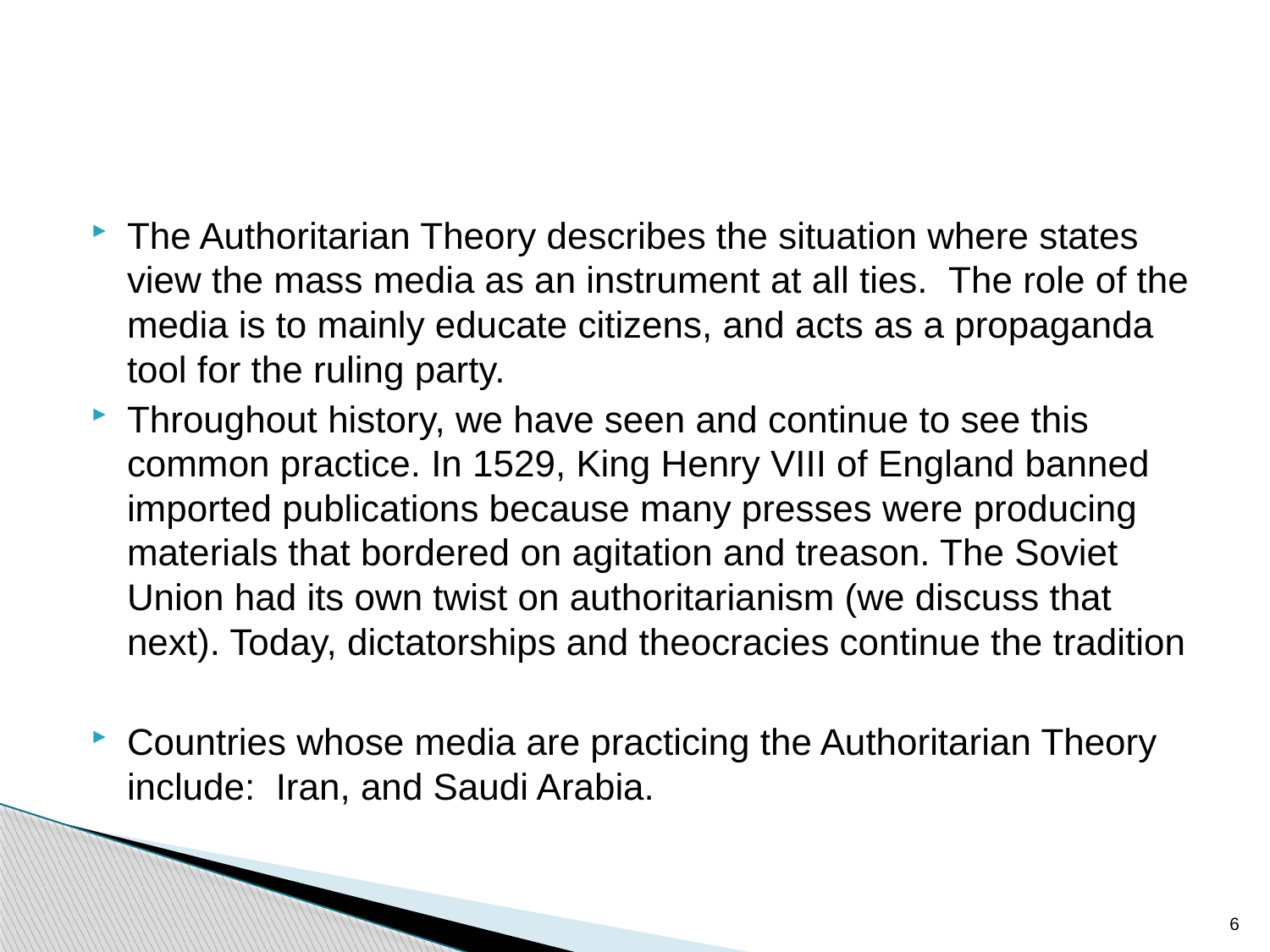

#
The Authoritarian Theory describes the situation where states view the mass media as an instrument at all ties.  The role of the media is to mainly educate citizens, and acts as a propaganda tool for the ruling party.
Throughout history, we have seen and continue to see this common practice. In 1529, King Henry VIII of England banned imported publications because many presses were producing materials that bordered on agitation and treason. The Soviet Union had its own twist on authoritarianism (we discuss that next). Today, dictatorships and theocracies continue the tradition

Countries whose media are practicing the Authoritarian Theory include:  Iran, and Saudi Arabia.

6